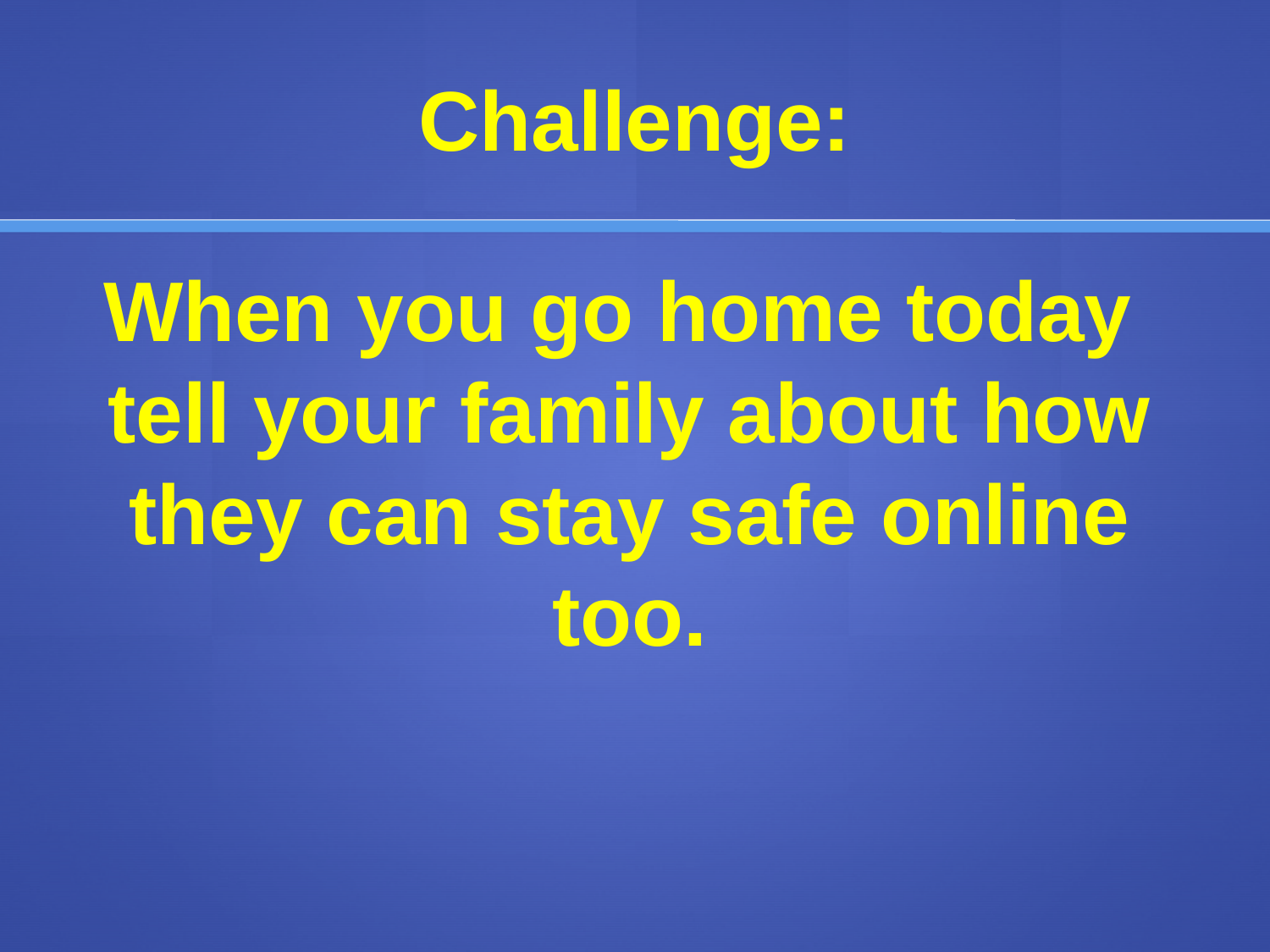

Challenge:
# When you go home today tell your family about how they can stay safe online too.